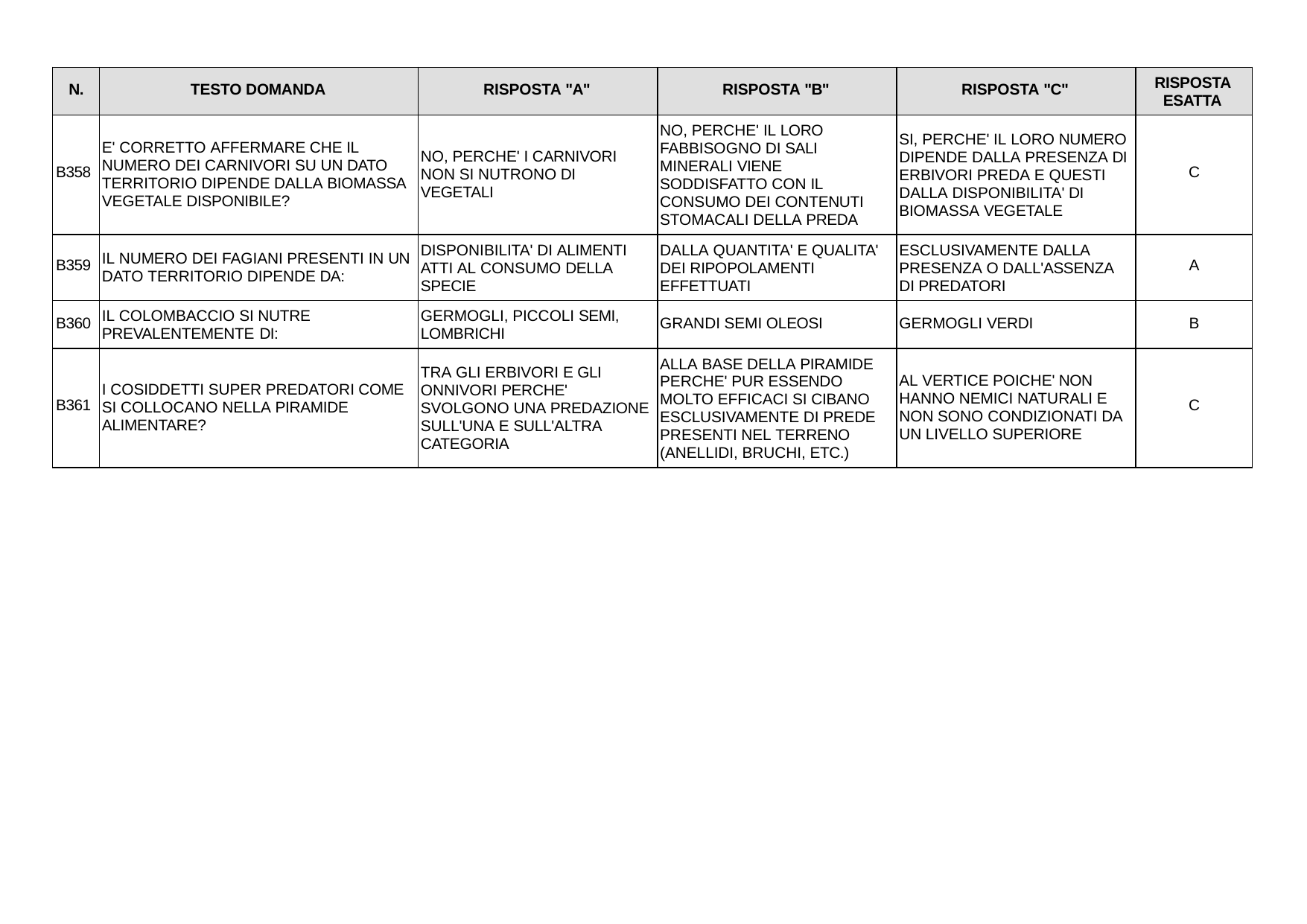

| N. | TESTO DOMANDA | RISPOSTA "A" | RISPOSTA "B" | RISPOSTA "C" | RISPOSTA ESATTA |
| --- | --- | --- | --- | --- | --- |
| B358 | E' CORRETTO AFFERMARE CHE IL NUMERO DEI CARNIVORI SU UN DATO TERRITORIO DIPENDE DALLA BIOMASSA VEGETALE DISPONIBILE? | NO, PERCHE' I CARNIVORI NON SI NUTRONO DI VEGETALI | NO, PERCHE' IL LORO FABBISOGNO DI SALI MINERALI VIENE SODDISFATTO CON IL CONSUMO DEI CONTENUTI STOMACALI DELLA PREDA | SI, PERCHE' IL LORO NUMERO DIPENDE DALLA PRESENZA DI ERBIVORI PREDA E QUESTI DALLA DISPONIBILITA' DI BIOMASSA VEGETALE | C |
| B359 | IL NUMERO DEI FAGIANI PRESENTI IN UN DATO TERRITORIO DIPENDE DA: | DISPONIBILITA' DI ALIMENTI ATTI AL CONSUMO DELLA SPECIE | DALLA QUANTITA' E QUALITA' DEI RIPOPOLAMENTI EFFETTUATI | ESCLUSIVAMENTE DALLA PRESENZA O DALL'ASSENZA DI PREDATORI | A |
| B360 | IL COLOMBACCIO SI NUTRE PREVALENTEMENTE DI: | GERMOGLI, PICCOLI SEMI, LOMBRICHI | GRANDI SEMI OLEOSI | GERMOGLI VERDI | B |
| B361 | I COSIDDETTI SUPER PREDATORI COME SI COLLOCANO NELLA PIRAMIDE ALIMENTARE? | TRA GLI ERBIVORI E GLI ONNIVORI PERCHE' SVOLGONO UNA PREDAZIONE SULL'UNA E SULL'ALTRA CATEGORIA | ALLA BASE DELLA PIRAMIDE PERCHE' PUR ESSENDO MOLTO EFFICACI SI CIBANO ESCLUSIVAMENTE DI PREDE PRESENTI NEL TERRENO (ANELLIDI, BRUCHI, ETC.) | AL VERTICE POICHE' NON HANNO NEMICI NATURALI E NON SONO CONDIZIONATI DA UN LIVELLO SUPERIORE | C |